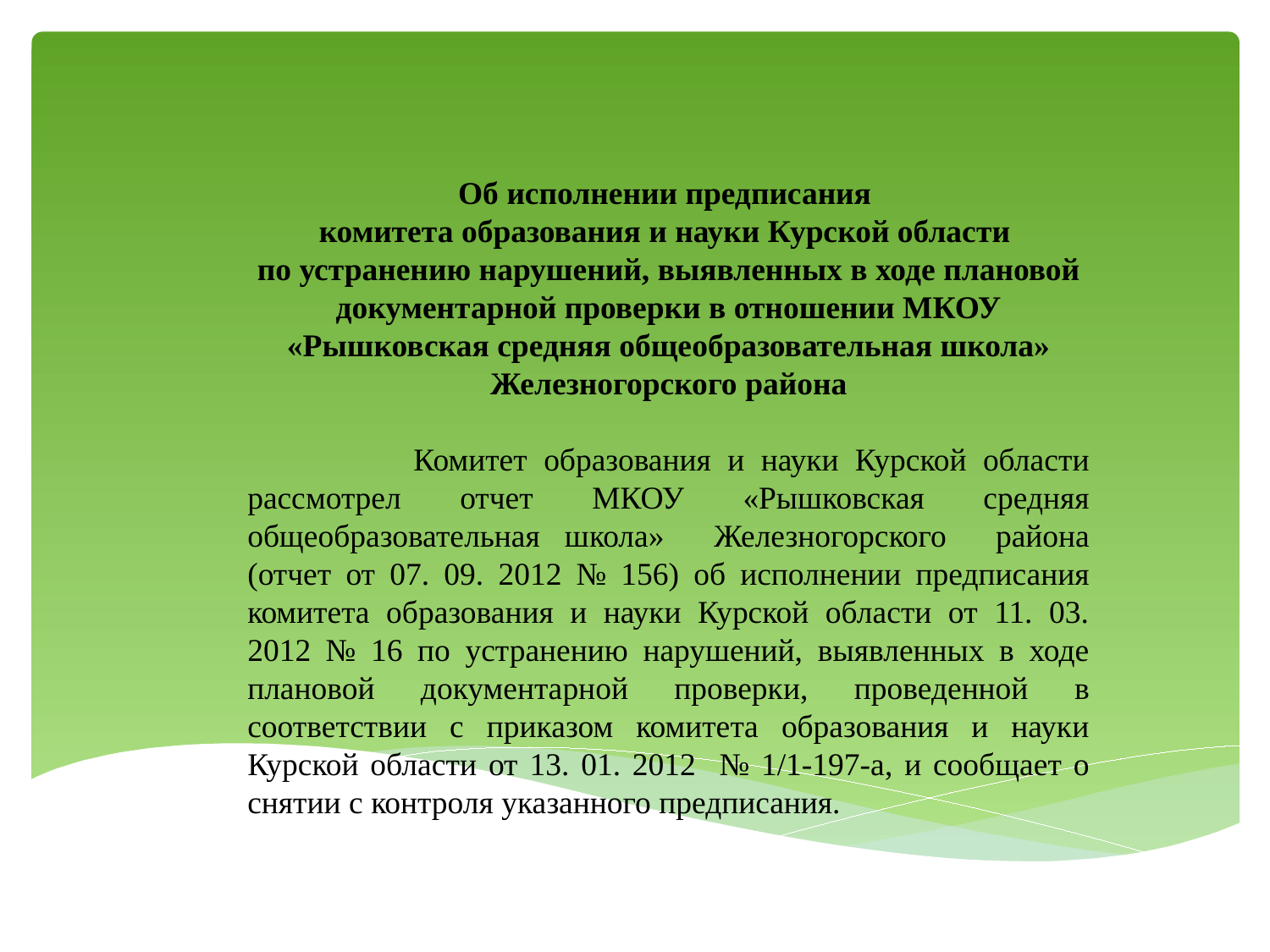

Об исполнении предписания
комитета образования и науки Курской области
по устранению нарушений, выявленных в ходе плановой документарной проверки в отношении МКОУ «Рышковская средняя общеобразовательная школа» Железногорского района

          Комитет образования и науки Курской области рассмотрел отчет МКОУ «Рышковская средняя общеобразовательная школа»  Железногорского  района (отчет от 07. 09. 2012 № 156) об исполнении предписания комитета образования и науки Курской области от 11. 03. 2012 № 16 по устранению нарушений, выявленных в ходе плановой документарной проверки, проведенной в соответствии с приказом комитета образования и науки Курской области от 13. 01. 2012  № 1/1-197-а, и сообщает о снятии с контроля указанного предписания.